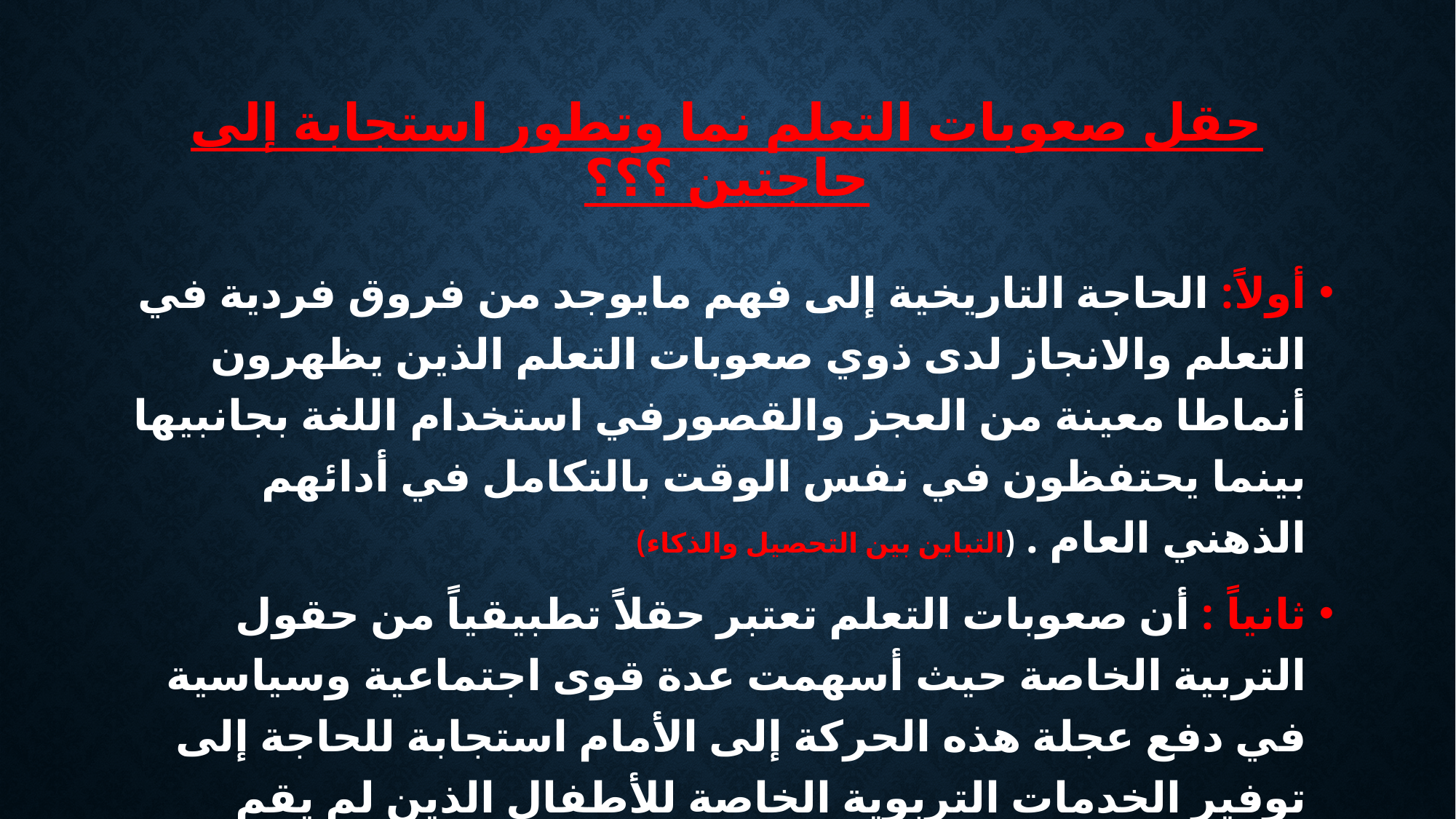

# حقل صعوبات التعلم نما وتطور استجابة إلى حاجتين ؟؟؟
أولاً: الحاجة التاريخية إلى فهم مايوجد من فروق فردية في التعلم والانجاز لدى ذوي صعوبات التعلم الذين يظهرون أنماطا معينة من العجز والقصورفي استخدام اللغة بجانبيها بينما يحتفظون في نفس الوقت بالتكامل في أدائهم الذهني العام . (التباين بين التحصيل والذكاء)
ثانياً : أن صعوبات التعلم تعتبر حقلاً تطبيقياً من حقول التربية الخاصة حيث أسهمت عدة قوى اجتماعية وسياسية في دفع عجلة هذه الحركة إلى الأمام استجابة للحاجة إلى توفير الخدمات التربوية الخاصة للأطفال الذين لم يقم النظام التربوي العام بمواجهة خصائصهم التعليمية على نحو ملائم .